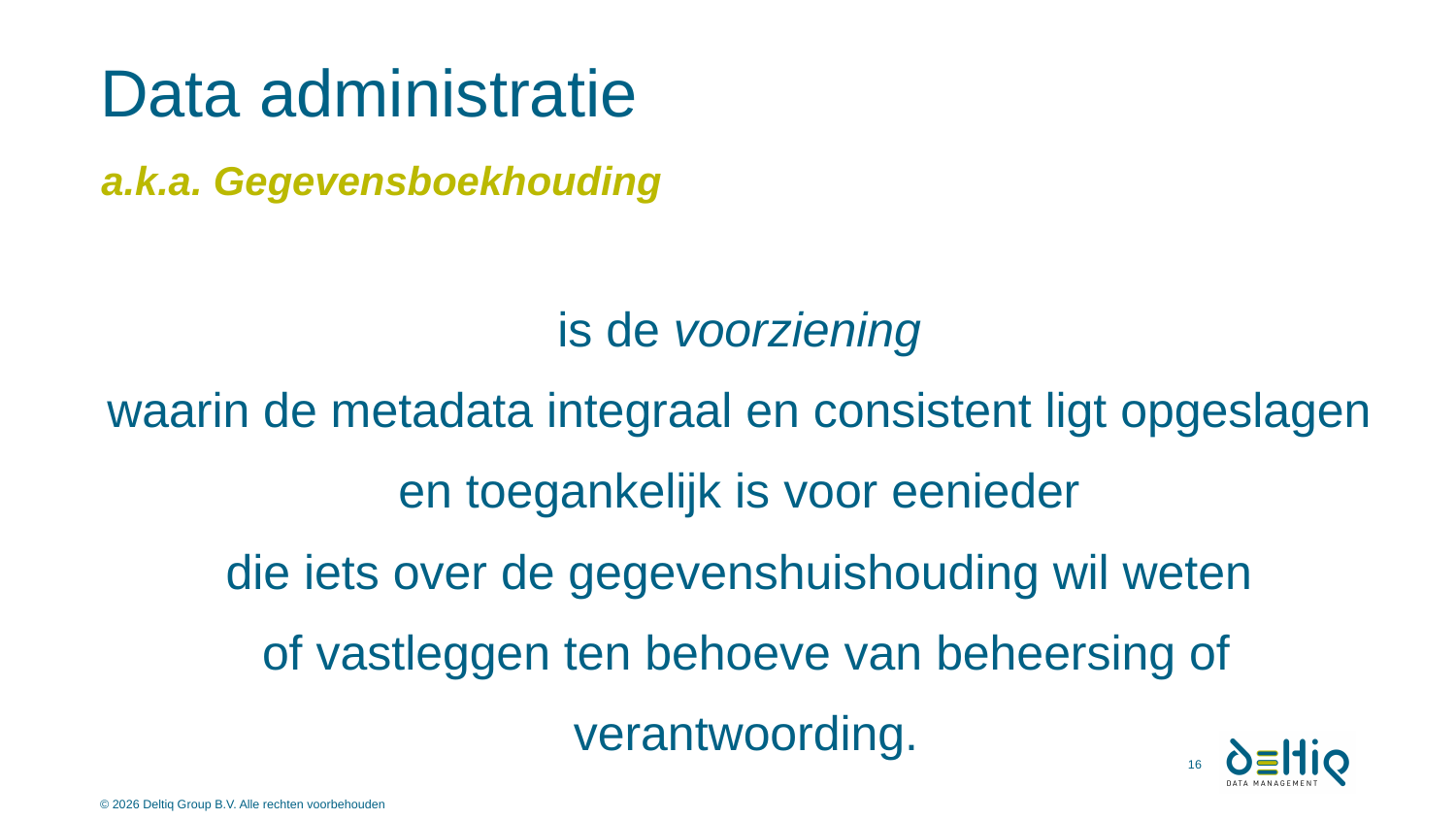

# Data administratie
a.k.a. Gegevensboekhouding
is de voorziening
waarin de metadata integraal en consistent ligt opgeslagen
en toegankelijk is voor eenieder
die iets over de gegevenshuishouding wil weten
of vastleggen ten behoeve van beheersing of verantwoording.
16
© 2026 Deltiq Group B.V. Alle rechten voorbehouden